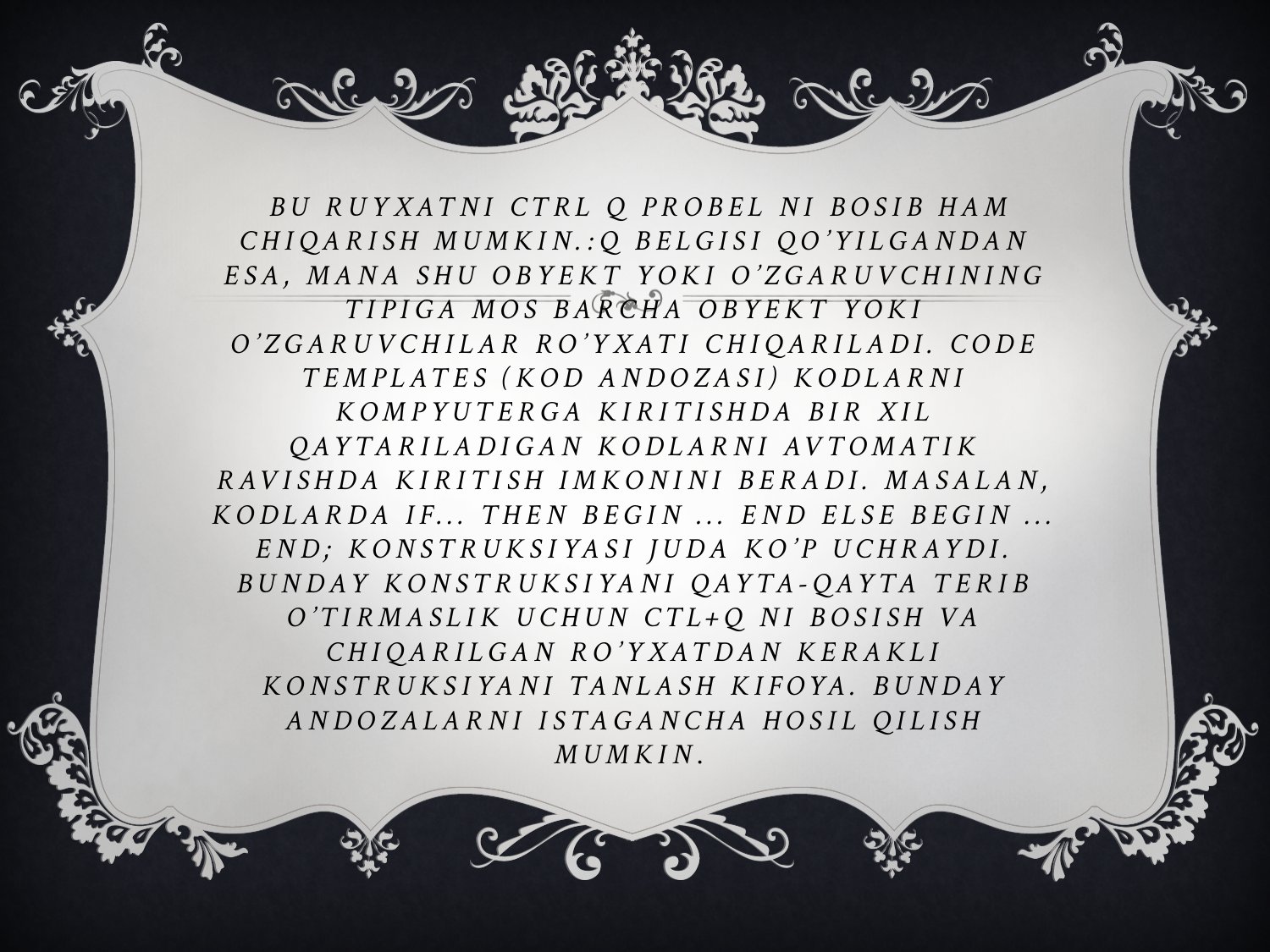

# Bu ruyxatni Ctrl Q probel ni bosib ham chiqarish mumkin.:q belgisi qo’yilgandan esa, mana shu obyekt yoki o’zgaruvchining tipiga mos barcha obyekt yoki o’zgaruvchilar ro’yxati chiqariladi. Code Templates (Kod andozasi) kodlarni kompyuterga kiritishda bir xil qaytariladigan kodlarni avtomatik ravishda kiritish imkonini beradi. Masalan, kodlarda if... then begin ... end else begin ... end; konstruksiyasi juda ko’p uchraydi. Bunday konstruksiyani qayta-qayta terib o’tirmaslik uchun Ctl+Q ni bosish va chiqarilgan ro’yxatdan kerakli konstruksiyani tanlash kifoya. Bunday andozalarni istagancha hosil qilish mumkin.